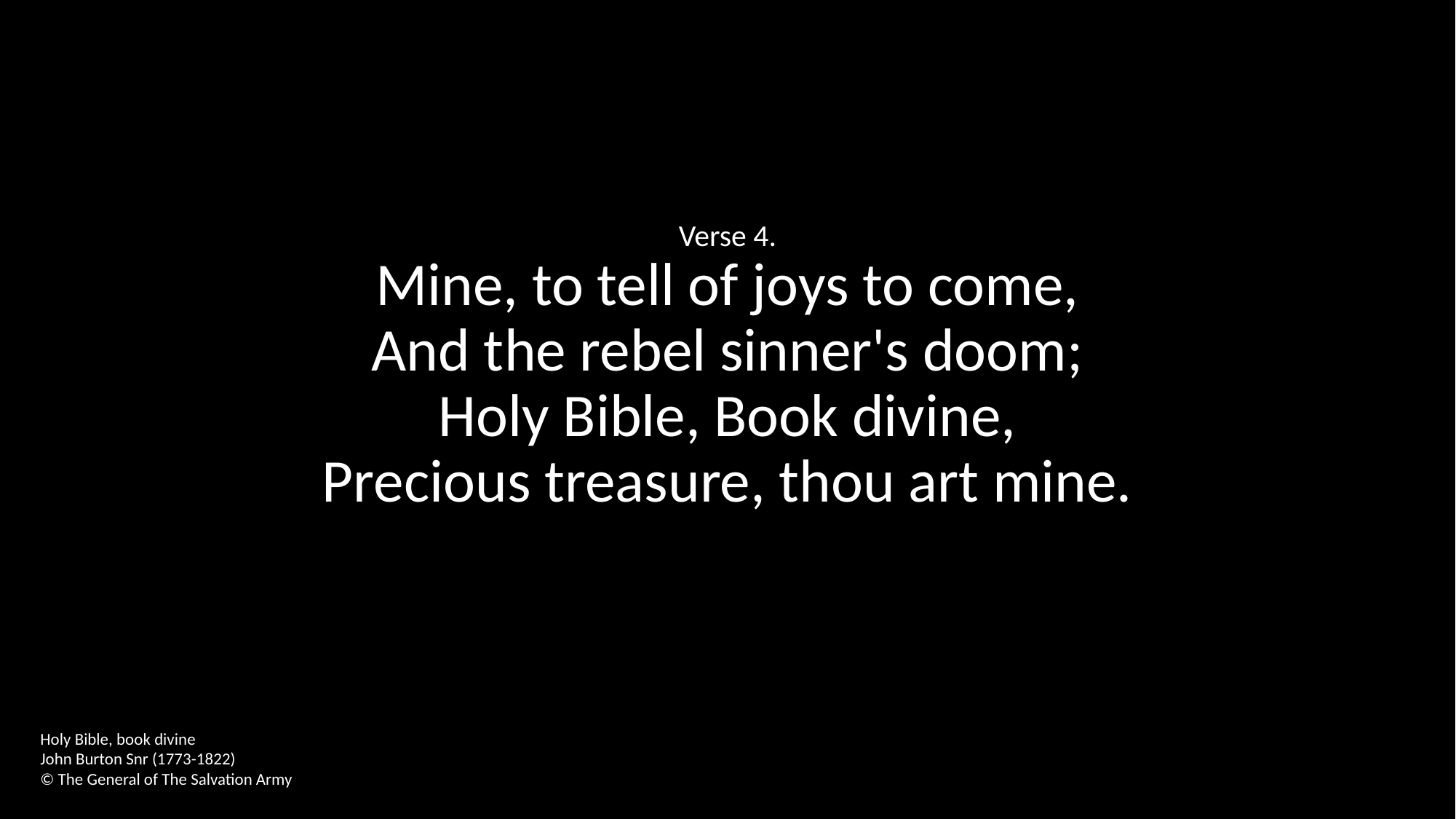

Verse 4.
Mine, to tell of joys to come,
And the rebel sinner's doom;
Holy Bible, Book divine,
Precious treasure, thou art mine.
Holy Bible, book divine
John Burton Snr (1773-1822)
© The General of The Salvation Army